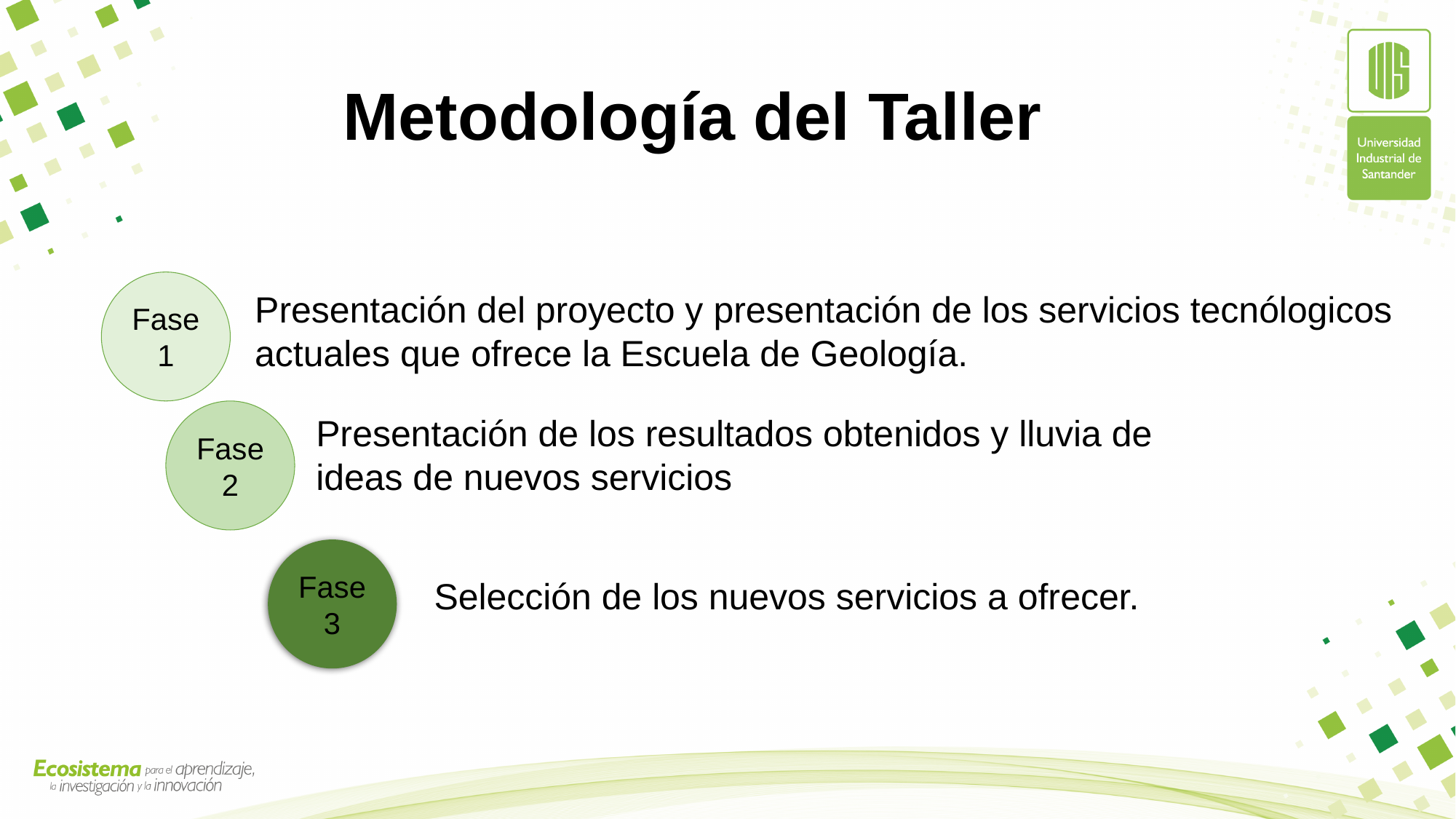

# Metodología del Taller
Fase
1
Presentación del proyecto y presentación de los servicios tecnólogicos actuales que ofrece la Escuela de Geología.

Fase 2
Presentación de los resultados obtenidos y lluvia de ideas de nuevos servicios
Fase 3
Selección de los nuevos servicios a ofrecer.